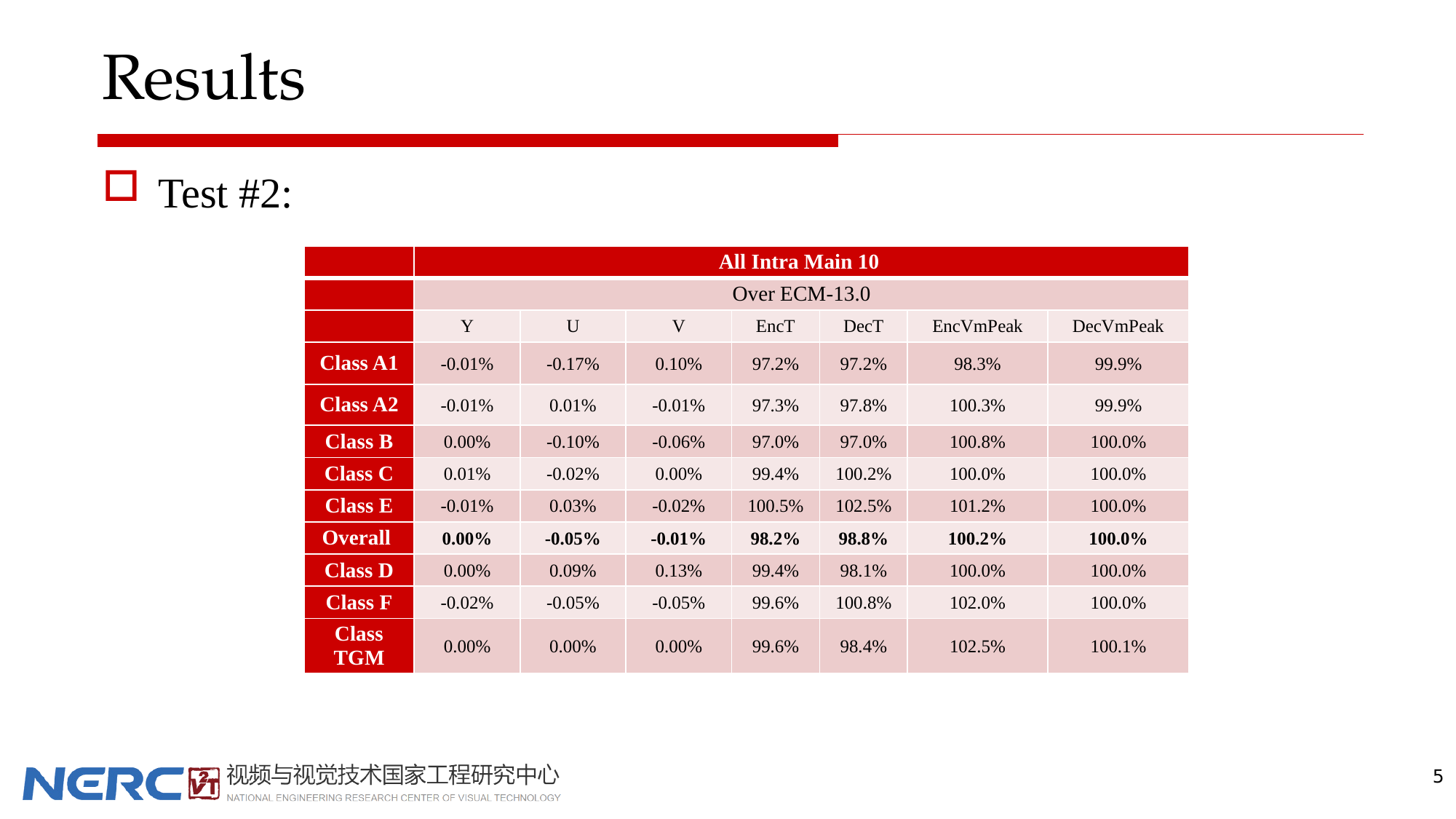

# Results
Test #2:
|  | All Intra Main 10 |  |  |  |  |  |  |
| --- | --- | --- | --- | --- | --- | --- | --- |
|  | Over ECM-13.0 |  |  |  |  |  |  |
|  | Y | U | V | EncT | DecT | EncVmPeak | DecVmPeak |
| Class A1 | -0.01% | -0.17% | 0.10% | 97.2% | 97.2% | 98.3% | 99.9% |
| Class A2 | -0.01% | 0.01% | -0.01% | 97.3% | 97.8% | 100.3% | 99.9% |
| Class B | 0.00% | -0.10% | -0.06% | 97.0% | 97.0% | 100.8% | 100.0% |
| Class C | 0.01% | -0.02% | 0.00% | 99.4% | 100.2% | 100.0% | 100.0% |
| Class E | -0.01% | 0.03% | -0.02% | 100.5% | 102.5% | 101.2% | 100.0% |
| Overall | 0.00% | -0.05% | -0.01% | 98.2% | 98.8% | 100.2% | 100.0% |
| Class D | 0.00% | 0.09% | 0.13% | 99.4% | 98.1% | 100.0% | 100.0% |
| Class F | -0.02% | -0.05% | -0.05% | 99.6% | 100.8% | 102.0% | 100.0% |
| Class TGM | 0.00% | 0.00% | 0.00% | 99.6% | 98.4% | 102.5% | 100.1% |
5